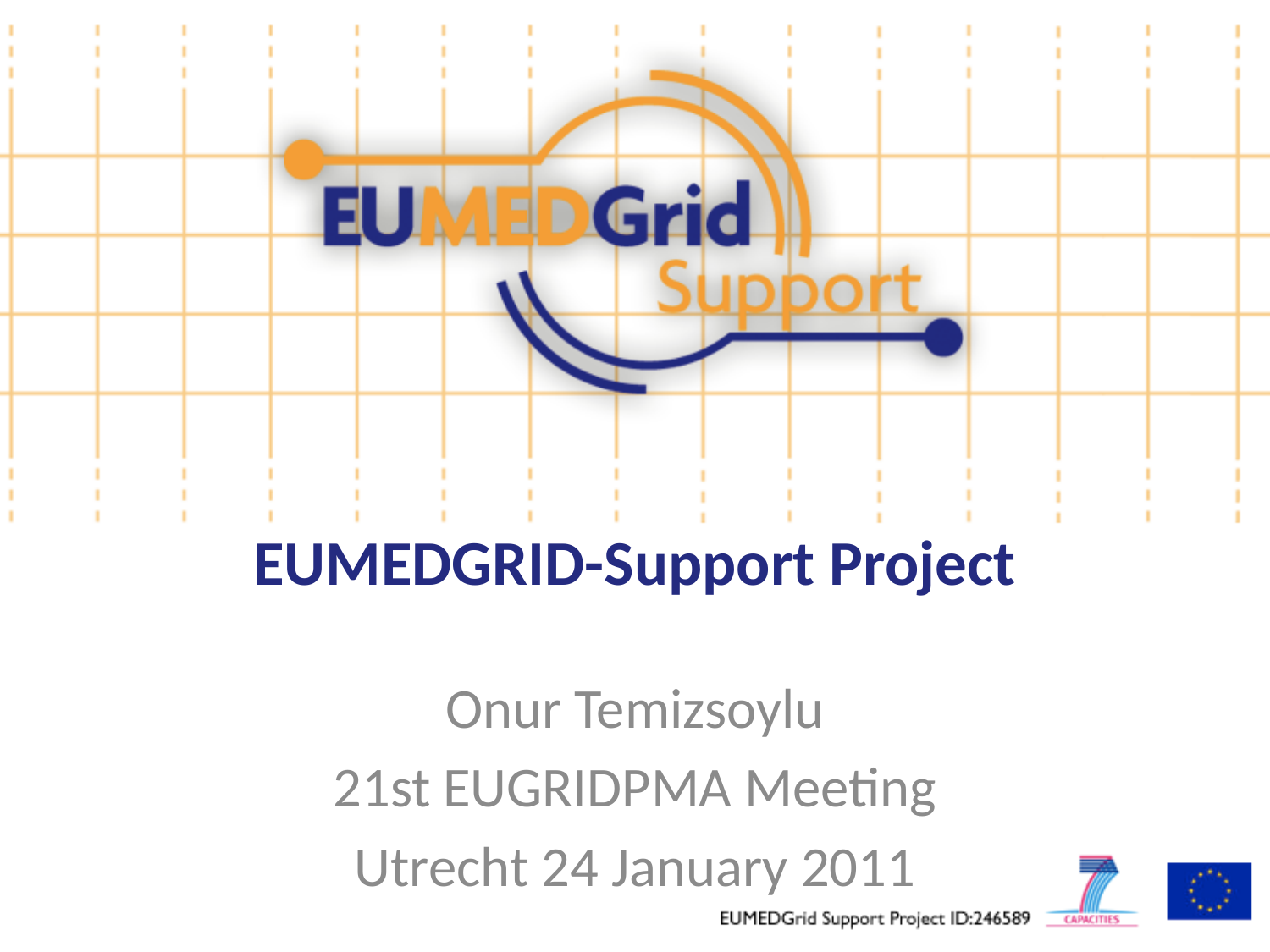

# EUMEDGRID-Support Project
Onur Temizsoylu
21st EUGRIDPMA Meeting
Utrecht 24 January 2011